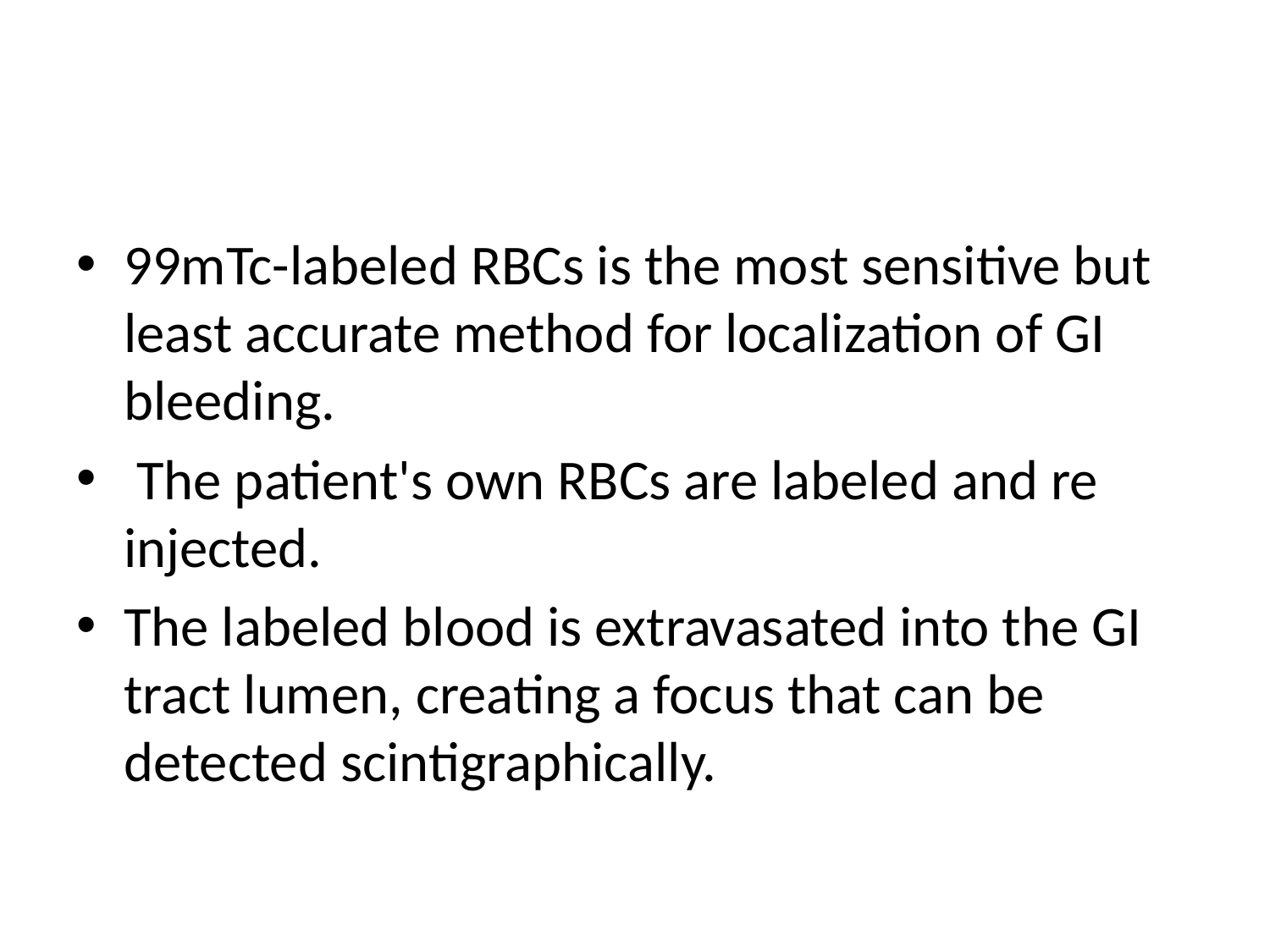

#
99mTc-labeled RBCs is the most sensitive but least accurate method for localization of GI bleeding.
 The patient's own RBCs are labeled and re injected.
The labeled blood is extravasated into the GI tract lumen, creating a focus that can be detected scintigraphically.